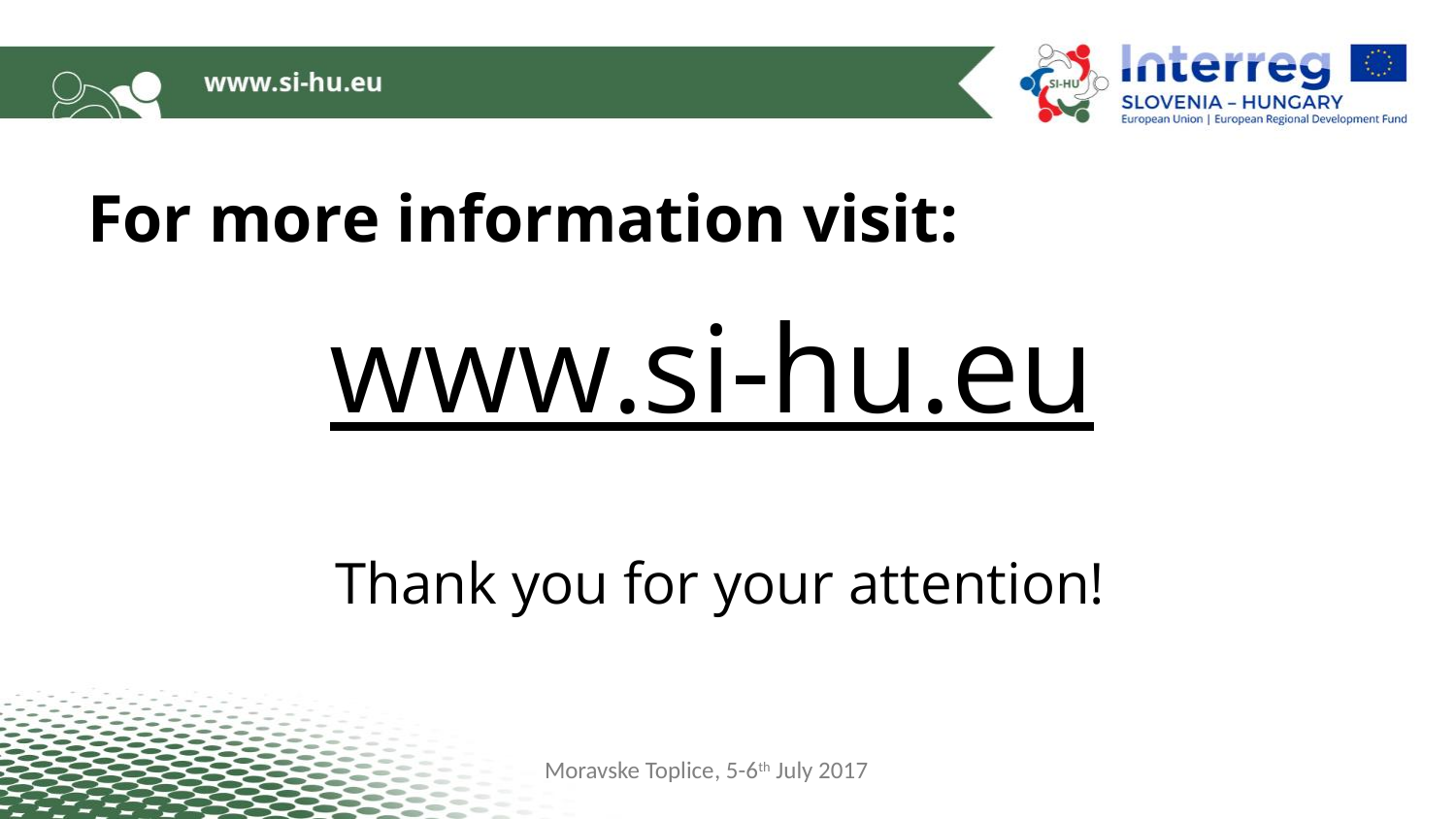

# For more information visit:
www.si-hu.eu

Thank you for your attention!
Moravske Toplice, 5-6th July 2017